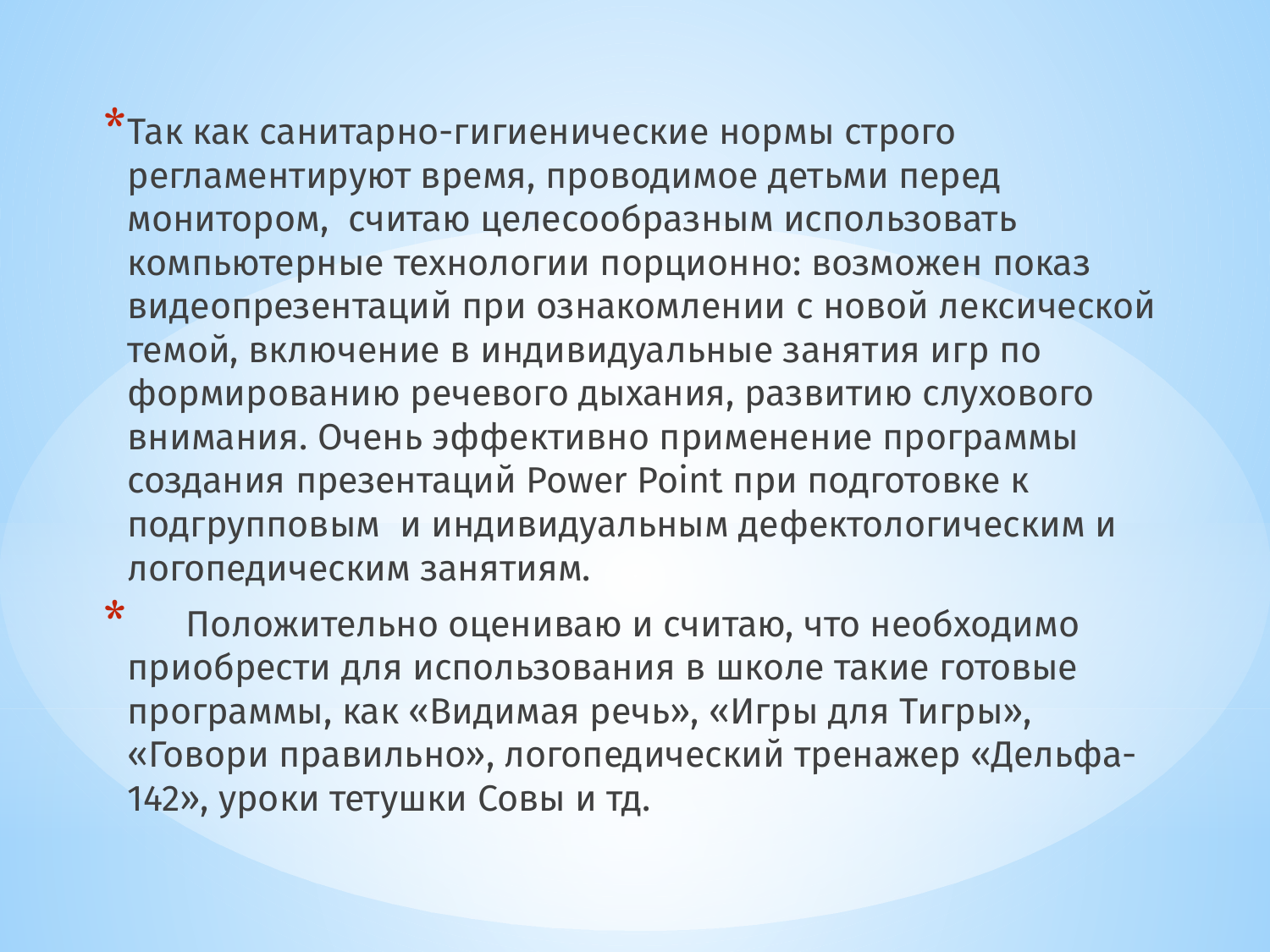

Так как санитарно-гигиенические нормы строго регламентируют время, проводимое детьми перед монитором,  считаю целесообразным использовать компьютерные технологии порционно: возможен показ видеопрезентаций при ознакомлении с новой лексической темой, включение в индивидуальные занятия игр по формированию речевого дыхания, развитию слухового внимания. Очень эффективно применение программы создания презентаций Power Point при подготовке к подгрупповым  и индивидуальным дефектологическим и логопедическим занятиям.
      Положительно оцениваю и считаю, что необходимо приобрести для использования в школе такие готовые программы, как «Видимая речь», «Игры для Тигры», «Говори правильно», логопедический тренажер «Дельфа-142», уроки тетушки Совы и тд.

#